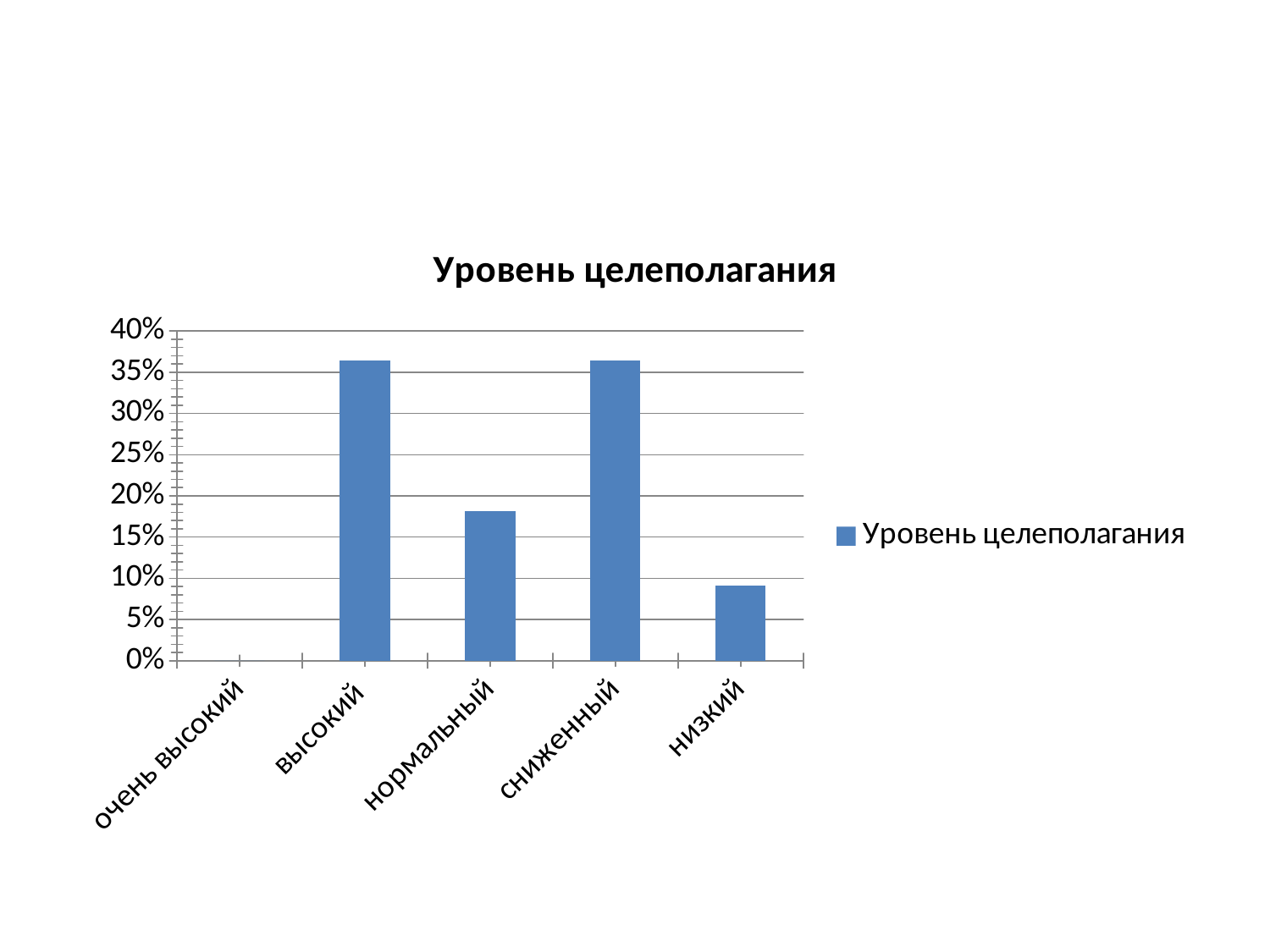

### Chart:

| Category | Уровень целеполагания |
|---|---|
| очень высокий | 0.0 |
| высокий  | 0.364 |
| нормальный | 0.182 |
| сниженный | 0.364 |
| низкий | 0.091 |